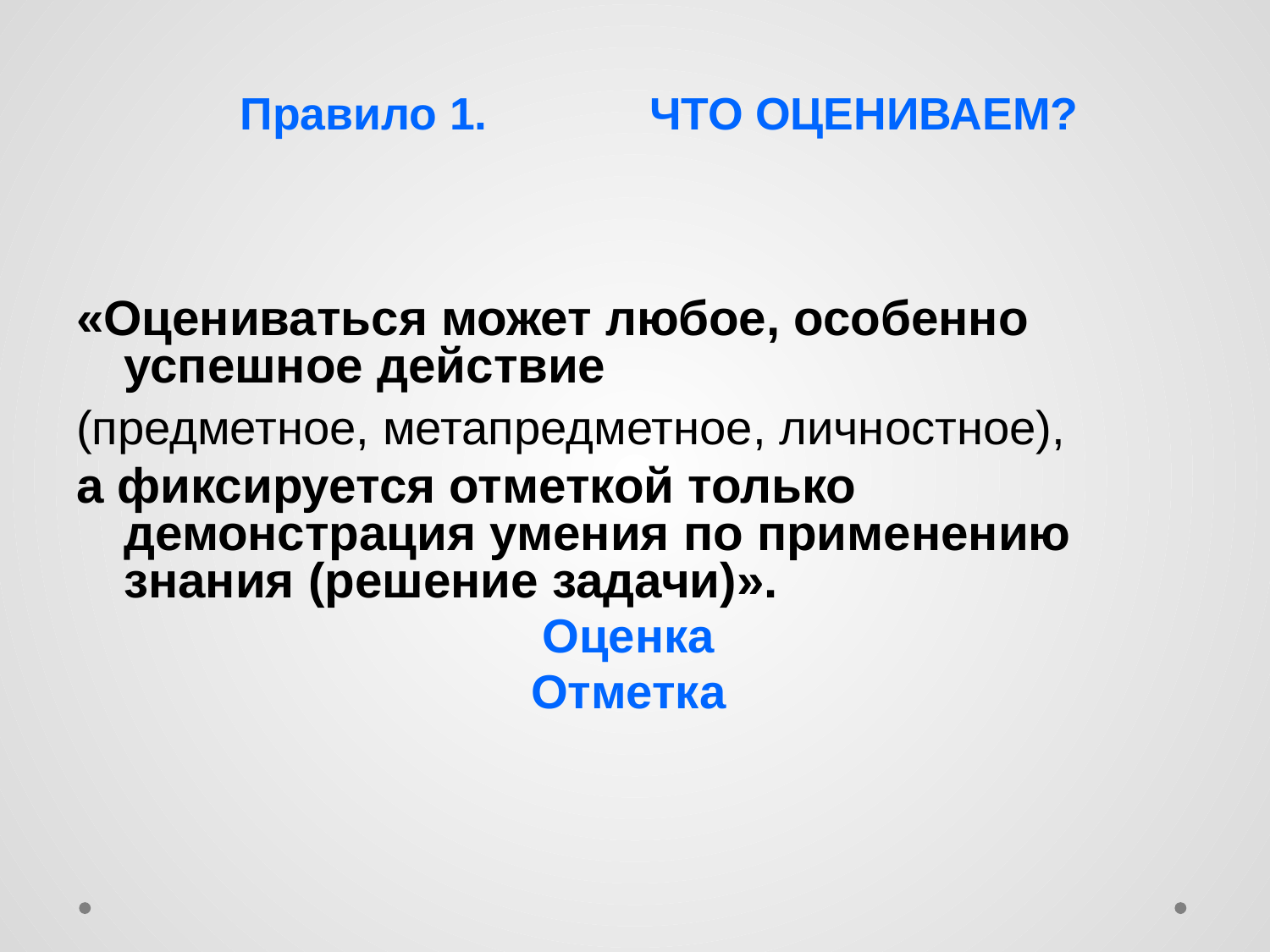

# Правило 1.             ЧТО ОЦЕНИВАЕМ?

«Оцениваться может любое, особенно успешное действие
(предметное, метапредметное, личностное),
а фиксируется отметкой только демонстрация умения по применению знания (решение задачи)».
Оценка
Отметка